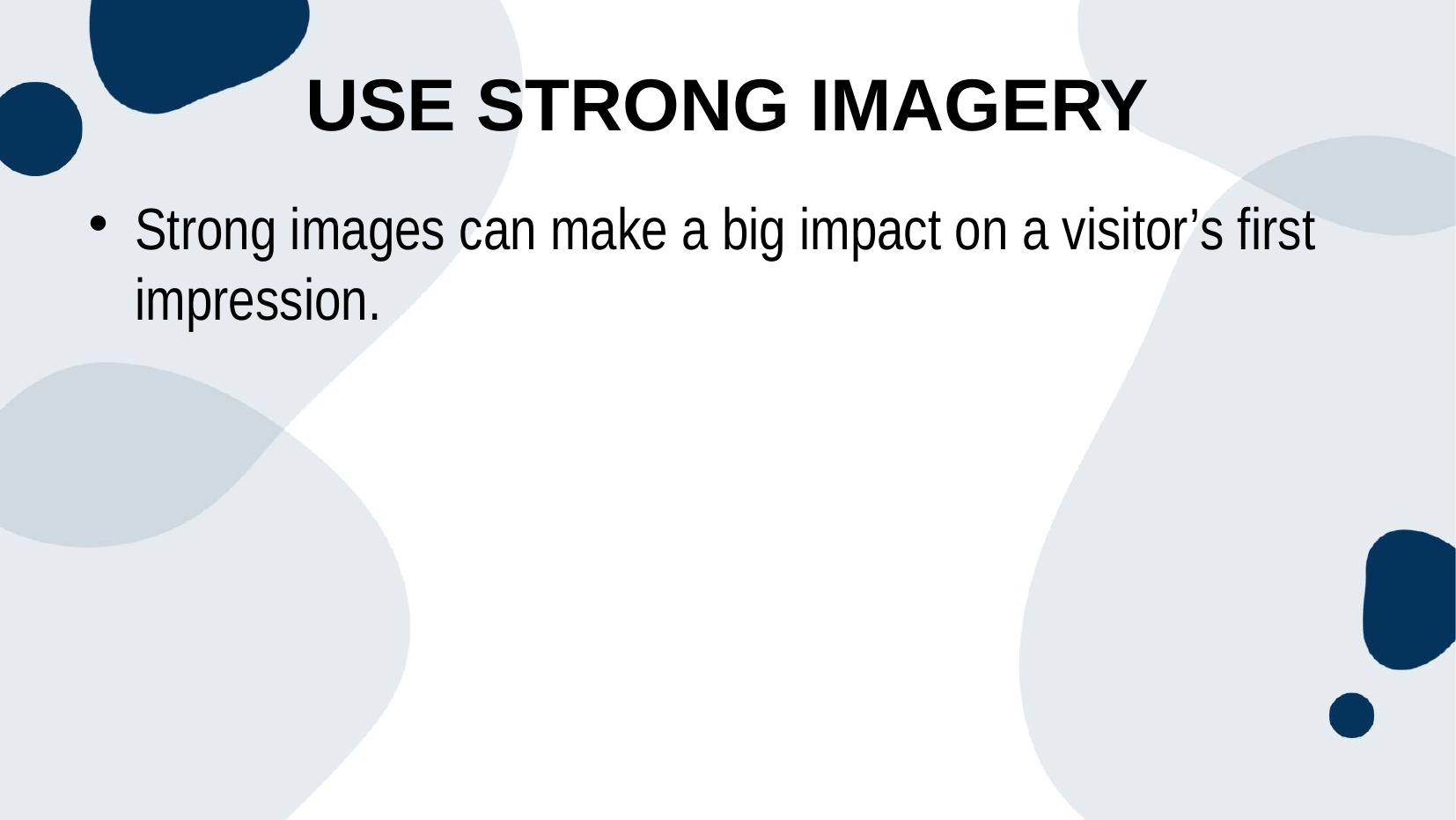

Use Strong Imagery
Strong images can make a big impact on a visitor’s first impression.